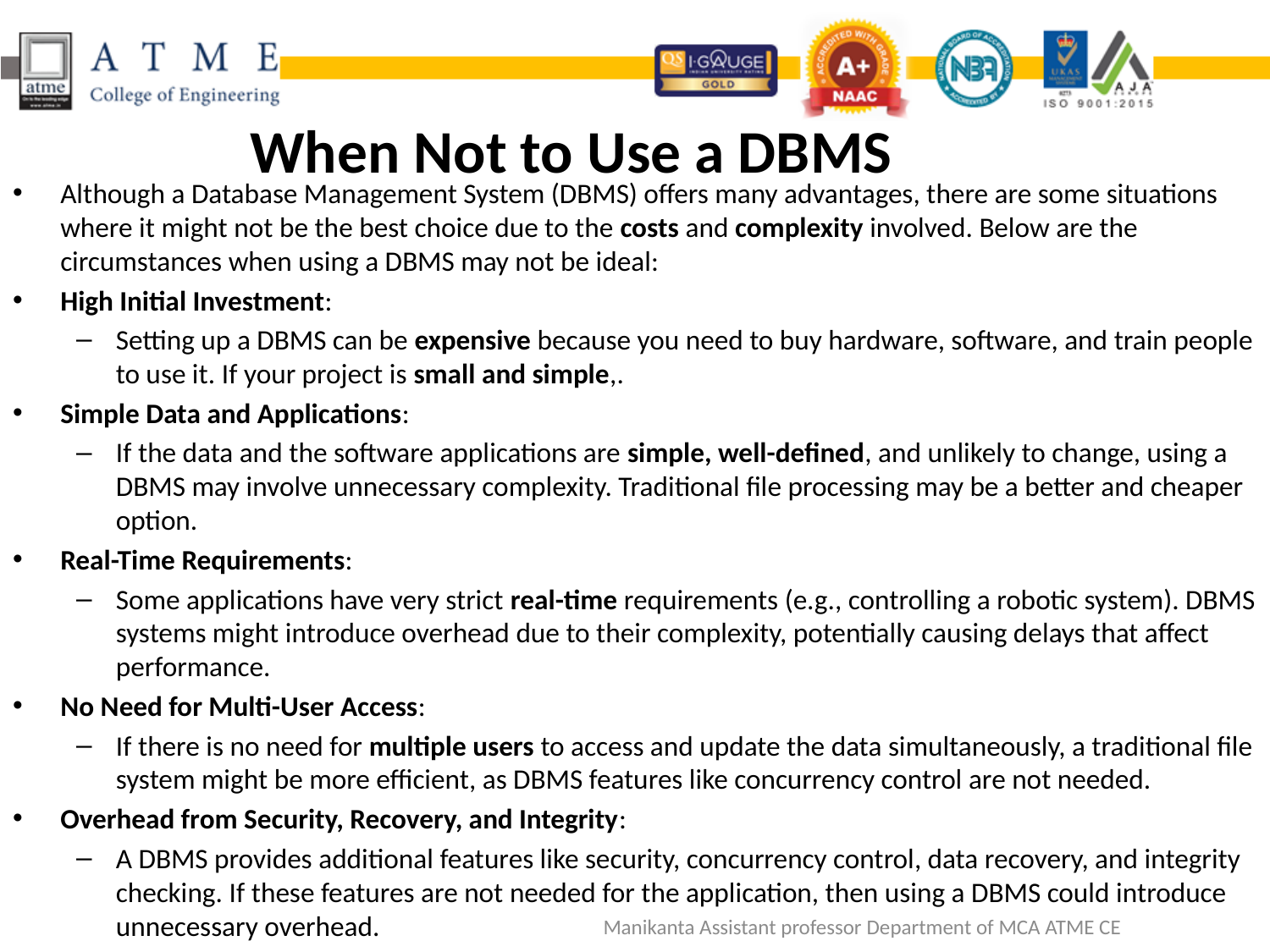

# When Not to Use a DBMS
Although a Database Management System (DBMS) offers many advantages, there are some situations where it might not be the best choice due to the costs and complexity involved. Below are the circumstances when using a DBMS may not be ideal:
High Initial Investment:
Setting up a DBMS can be expensive because you need to buy hardware, software, and train people to use it. If your project is small and simple,.
Simple Data and Applications:
If the data and the software applications are simple, well-defined, and unlikely to change, using a DBMS may involve unnecessary complexity. Traditional file processing may be a better and cheaper option.
Real-Time Requirements:
Some applications have very strict real-time requirements (e.g., controlling a robotic system). DBMS systems might introduce overhead due to their complexity, potentially causing delays that affect performance.
No Need for Multi-User Access:
If there is no need for multiple users to access and update the data simultaneously, a traditional file system might be more efficient, as DBMS features like concurrency control are not needed.
Overhead from Security, Recovery, and Integrity:
A DBMS provides additional features like security, concurrency control, data recovery, and integrity checking. If these features are not needed for the application, then using a DBMS could introduce unnecessary overhead.
Manikanta Assistant professor Department of MCA ATME CE